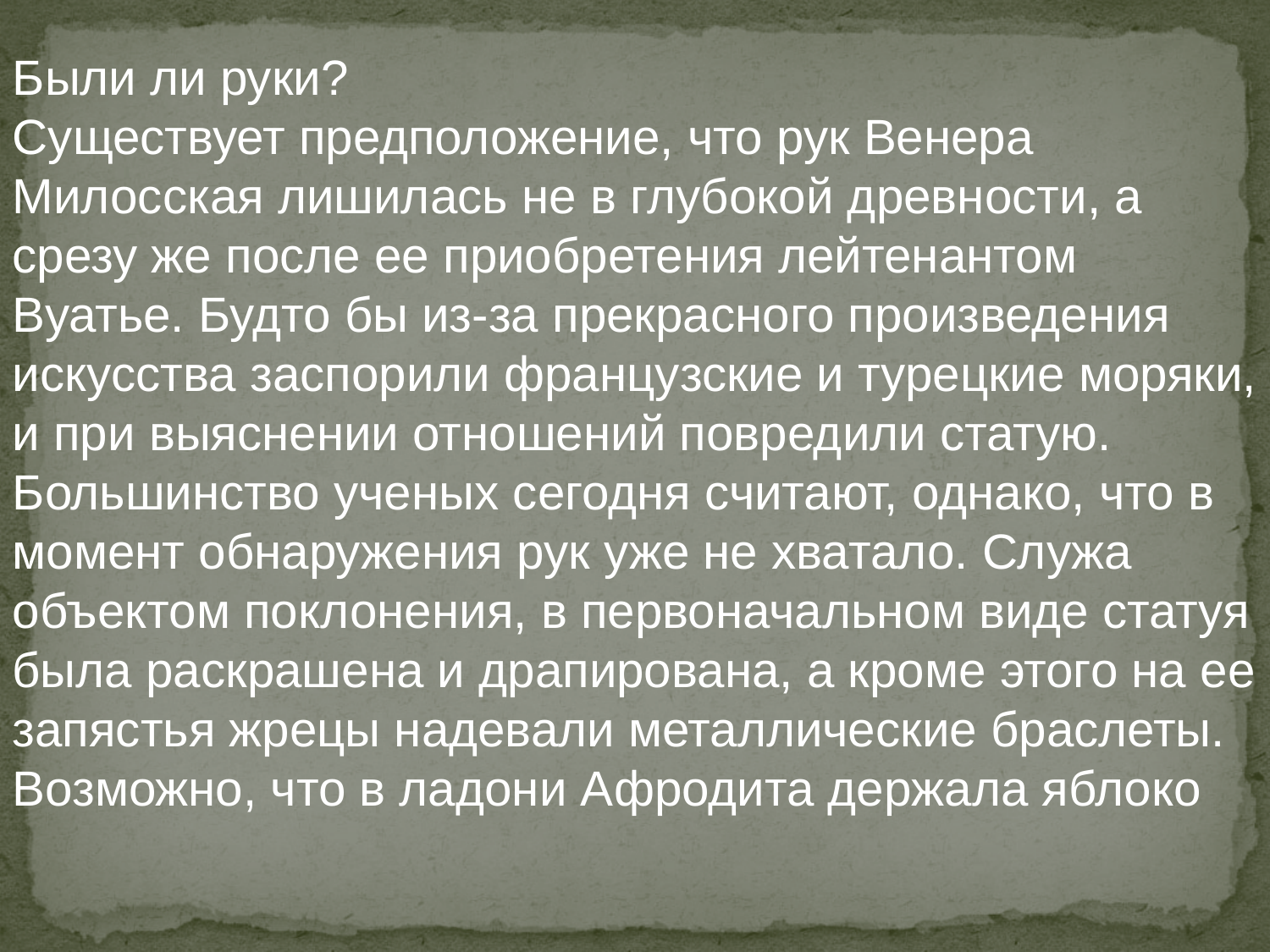

Были ли руки?
Существует предположение, что рук Венера Милосская лишилась не в глубокой древности, а срезу же после ее приобретения лейтенантом Вуатье. Будто бы из-за прекрасного произведения искусства заспорили французские и турецкие моряки, и при выяснении отношений повредили статую.
Большинство ученых сегодня считают, однако, что в момент обнаружения рук уже не хватало. Служа объектом поклонения, в первоначальном виде статуя была раскрашена и драпирована, а кроме этого на ее запястья жрецы надевали металлические браслеты. Возможно, что в ладони Афродита держала яблоко